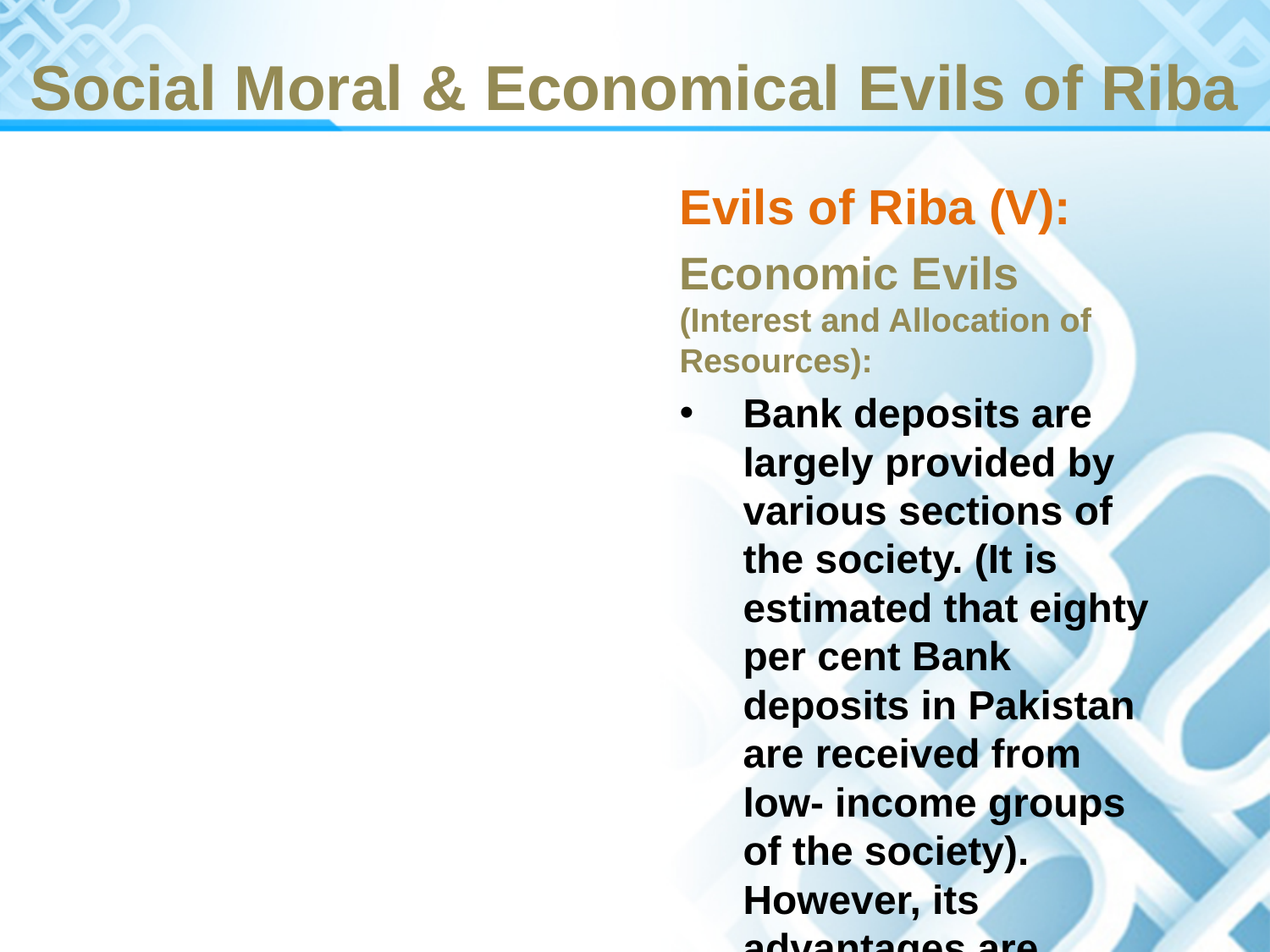

Social Moral & Economical Evils of Riba
Evils of Riba (V):
Economic Evils (Interest and Allocation of Resources):
Bank deposits are largely provided by various sections of the society. (It is estimated that eighty per cent Bank deposits in Pakistan are received from low- income groups of the society). However, its advantages are largely monopolized by the rich class.